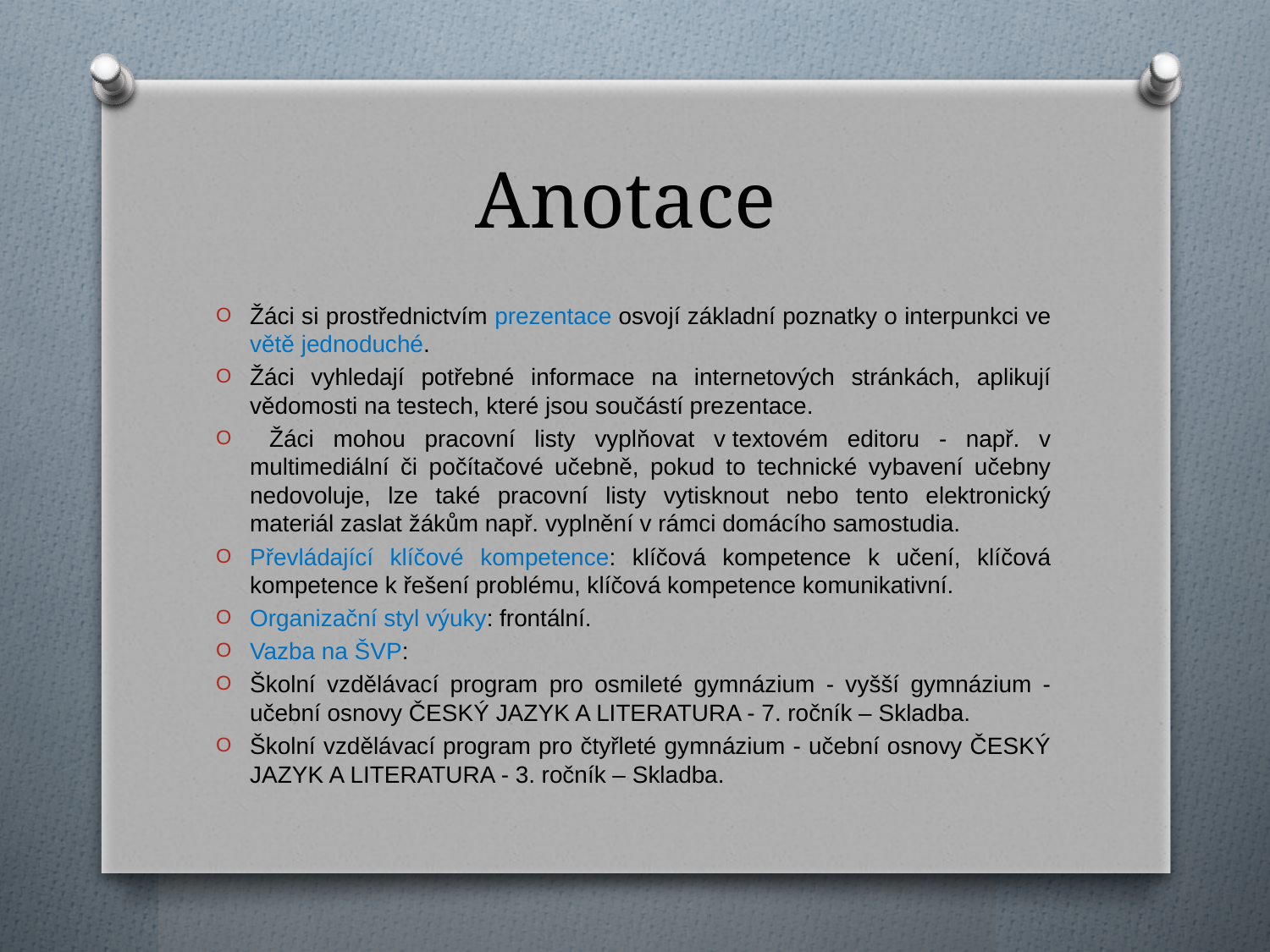

# Anotace
Žáci si prostřednictvím prezentace osvojí základní poznatky o interpunkci ve větě jednoduché.
Žáci vyhledají potřebné informace na internetových stránkách, aplikují vědomosti na testech, které jsou součástí prezentace.
 Žáci mohou pracovní listy vyplňovat v textovém editoru - např. v multimediální či počítačové učebně, pokud to technické vybavení učebny nedovoluje, lze také pracovní listy vytisknout nebo tento elektronický materiál zaslat žákům např. vyplnění v rámci domácího samostudia.
Převládající klíčové kompetence: klíčová kompetence k učení, klíčová kompetence k řešení problému, klíčová kompetence komunikativní.
Organizační styl výuky: frontální.
Vazba na ŠVP:
Školní vzdělávací program pro osmileté gymnázium - vyšší gymnázium - učební osnovy ČESKÝ JAZYK A LITERATURA - 7. ročník – Skladba.
Školní vzdělávací program pro čtyřleté gymnázium - učební osnovy ČESKÝ JAZYK A LITERATURA - 3. ročník – Skladba.